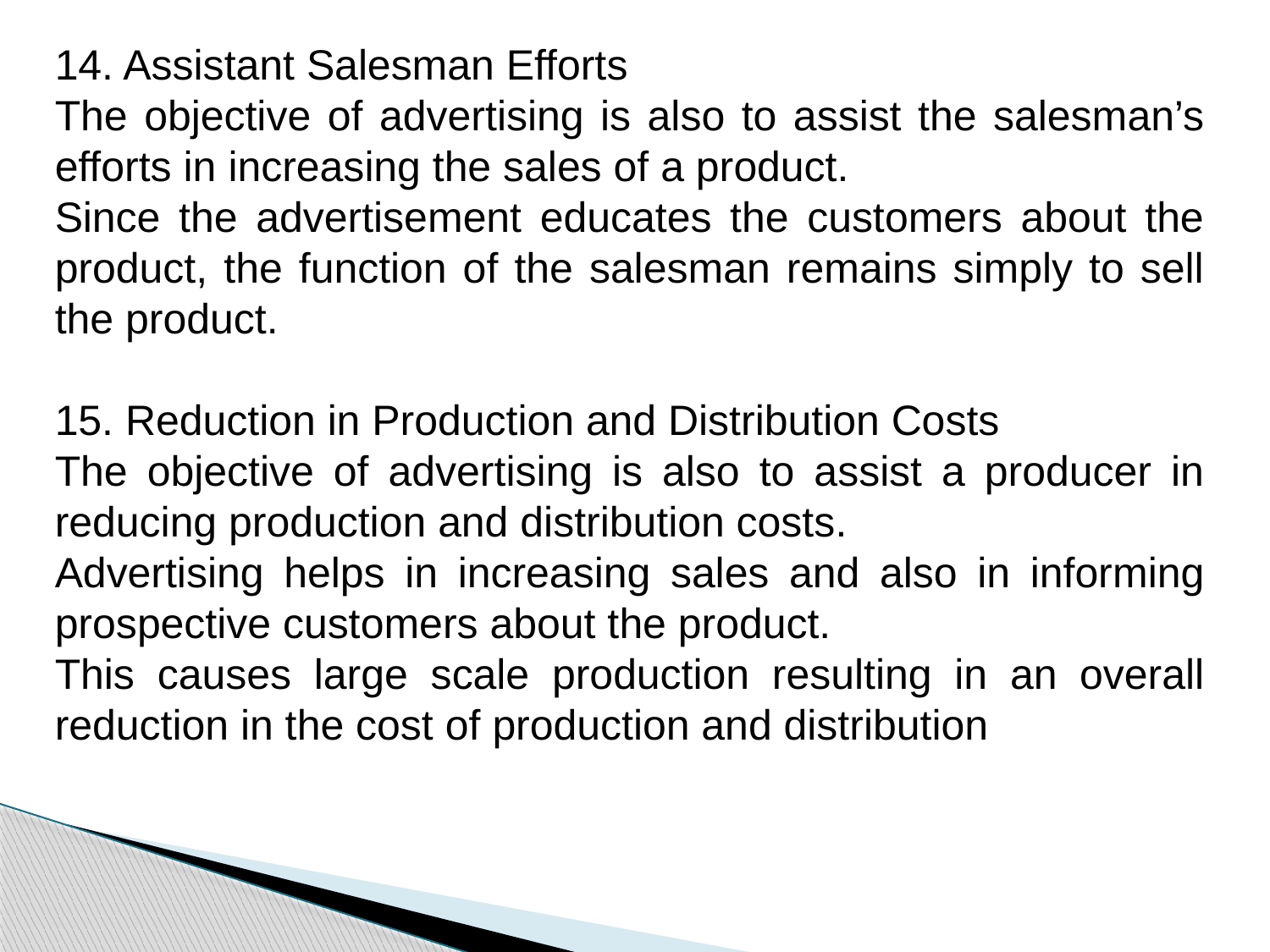

14. Assistant Salesman Efforts
The objective of advertising is also to assist the salesman’s efforts in increasing the sales of a product.
Since the advertisement educates the customers about the product, the function of the salesman remains simply to sell the product.

15. Reduction in Production and Distribution Costs
The objective of advertising is also to assist a producer in reducing production and distribution costs.
Advertising helps in increasing sales and also in informing prospective customers about the product.
This causes large scale production resulting in an overall reduction in the cost of production and distribution